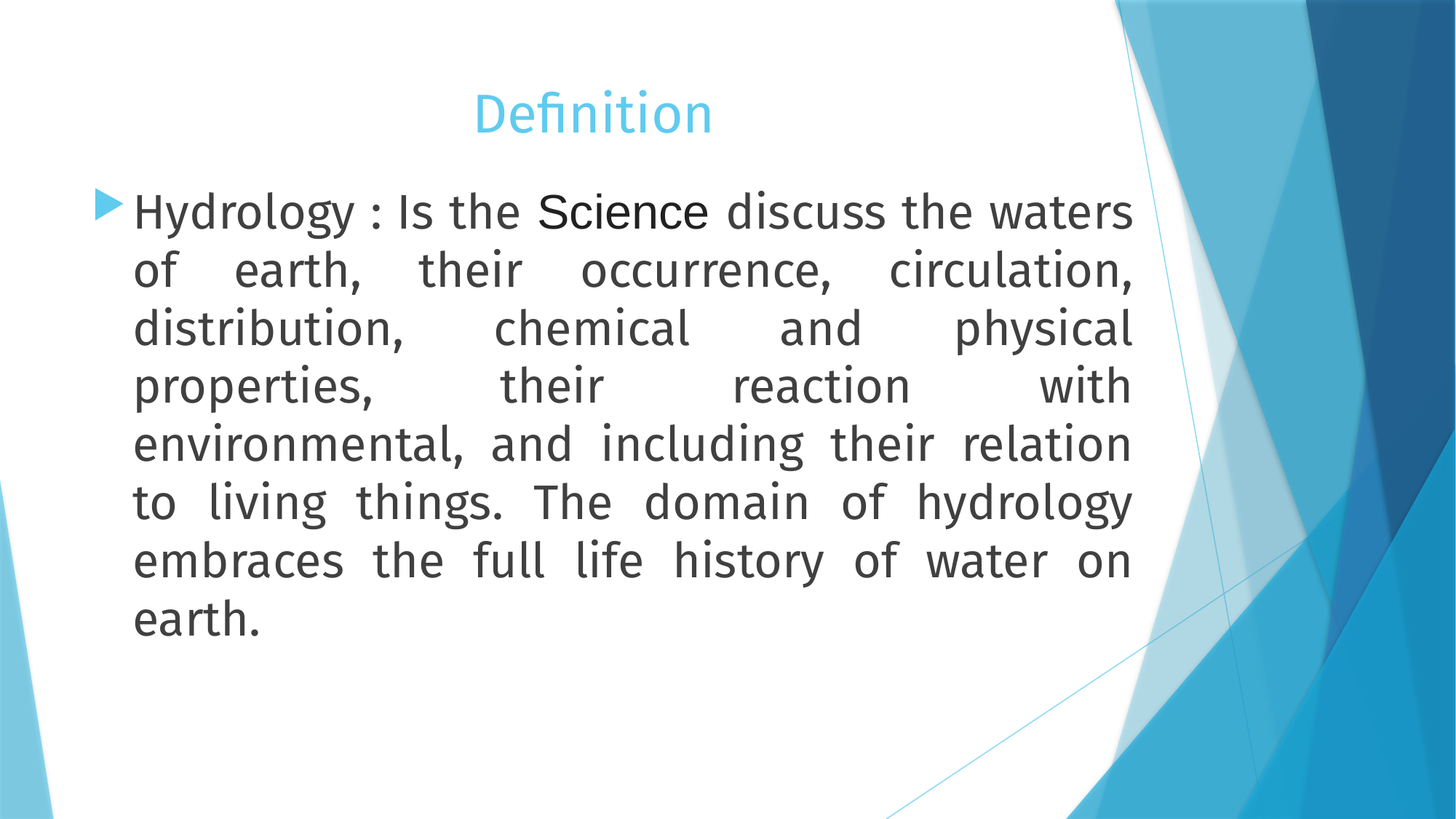

# Definition
Hydrology : Is the Science discuss the waters of earth, their occurrence, circulation, distribution, chemical and physical properties, their reaction with environmental, and including their relation to living things. The domain of hydrology embraces the full life history of water on earth.